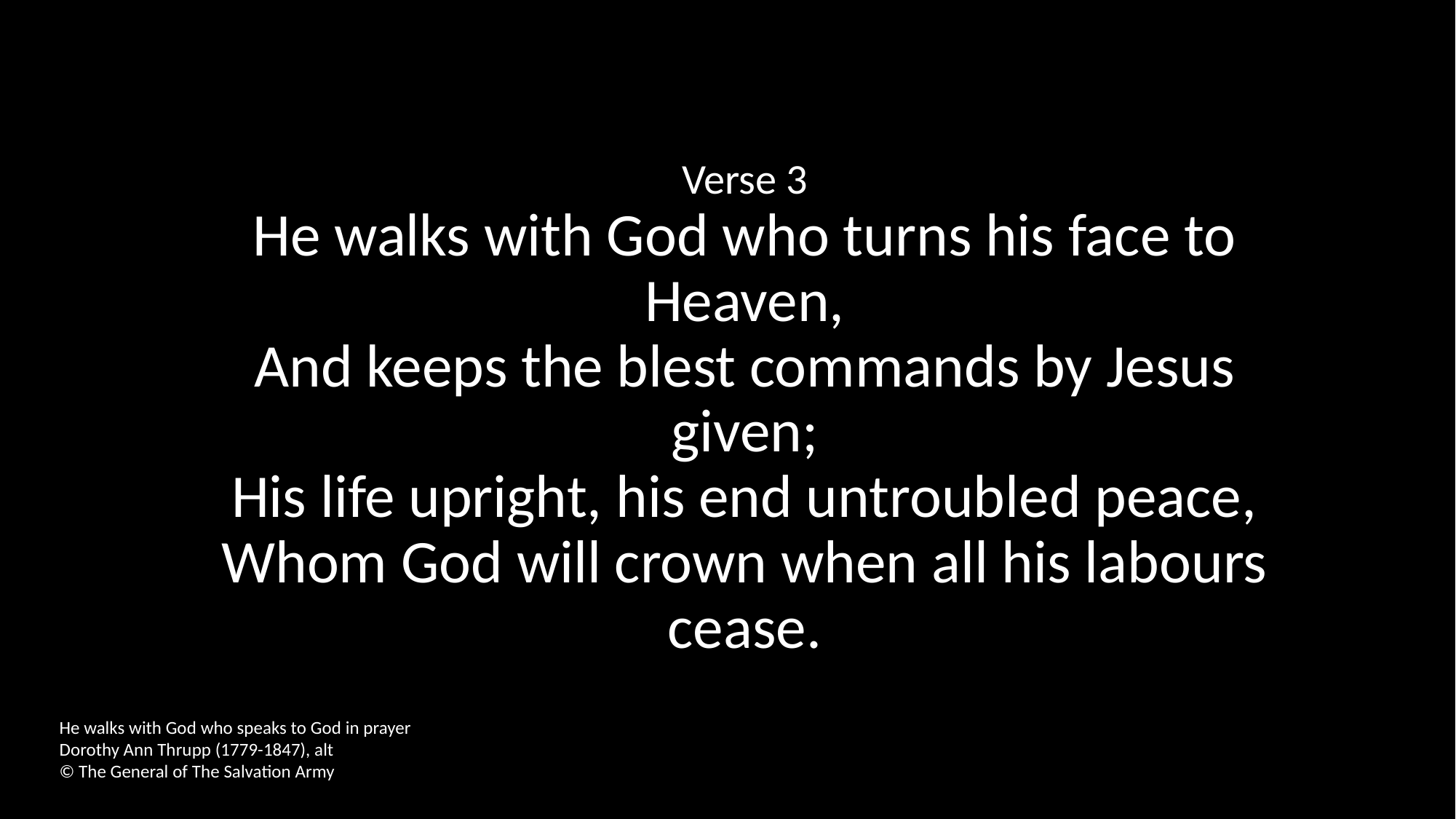

# Verse 3 He walks with God who turns his face to Heaven, And keeps the blest commands by Jesus given; His life upright, his end untroubled peace, Whom God will crown when all his labours cease.
He walks with God who speaks to God in prayer
Dorothy Ann Thrupp (1779-1847), alt
© The General of The Salvation Army